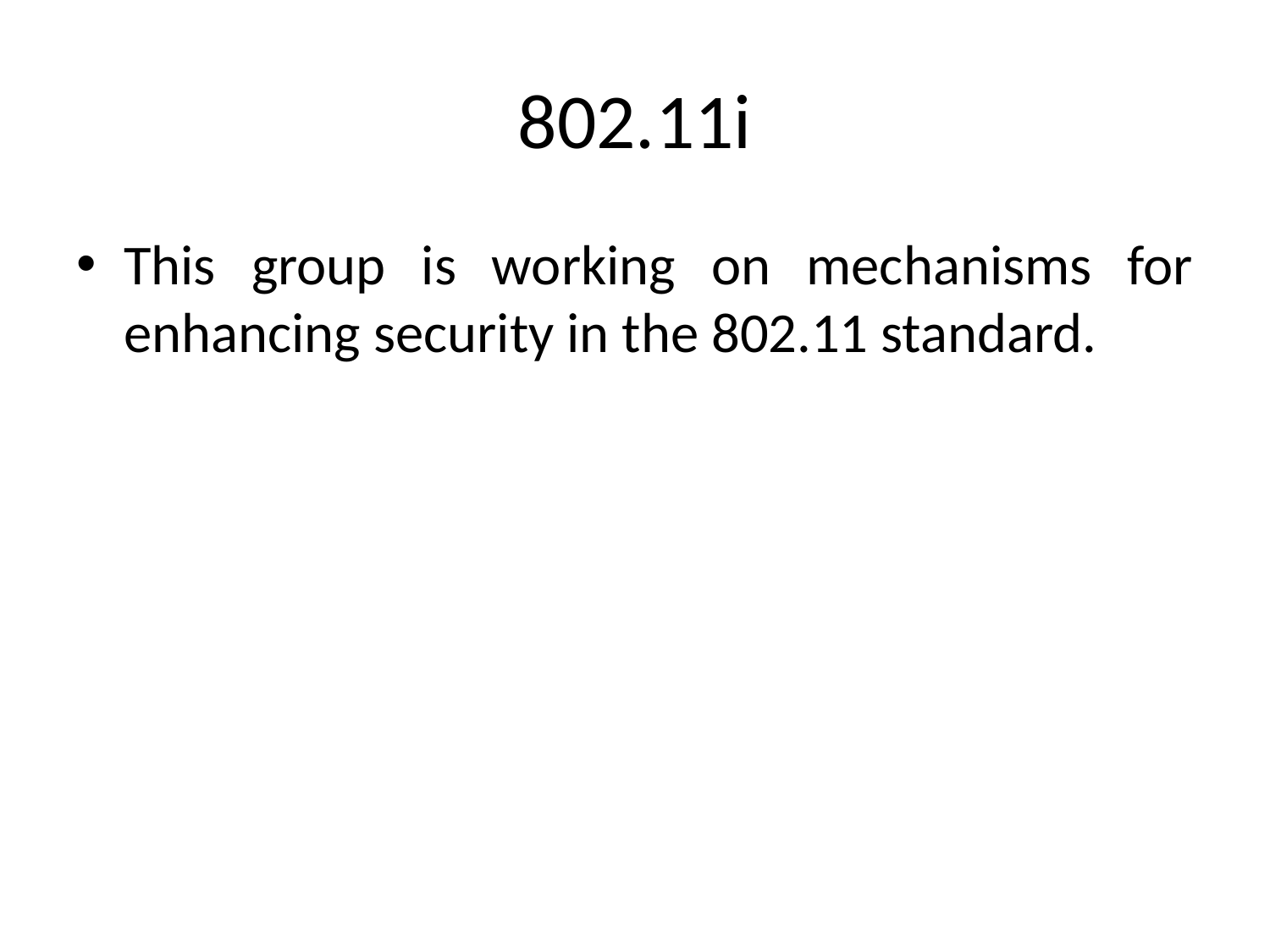

# 802.11i
This group is working on mechanisms for enhancing security in the 802.11 standard.